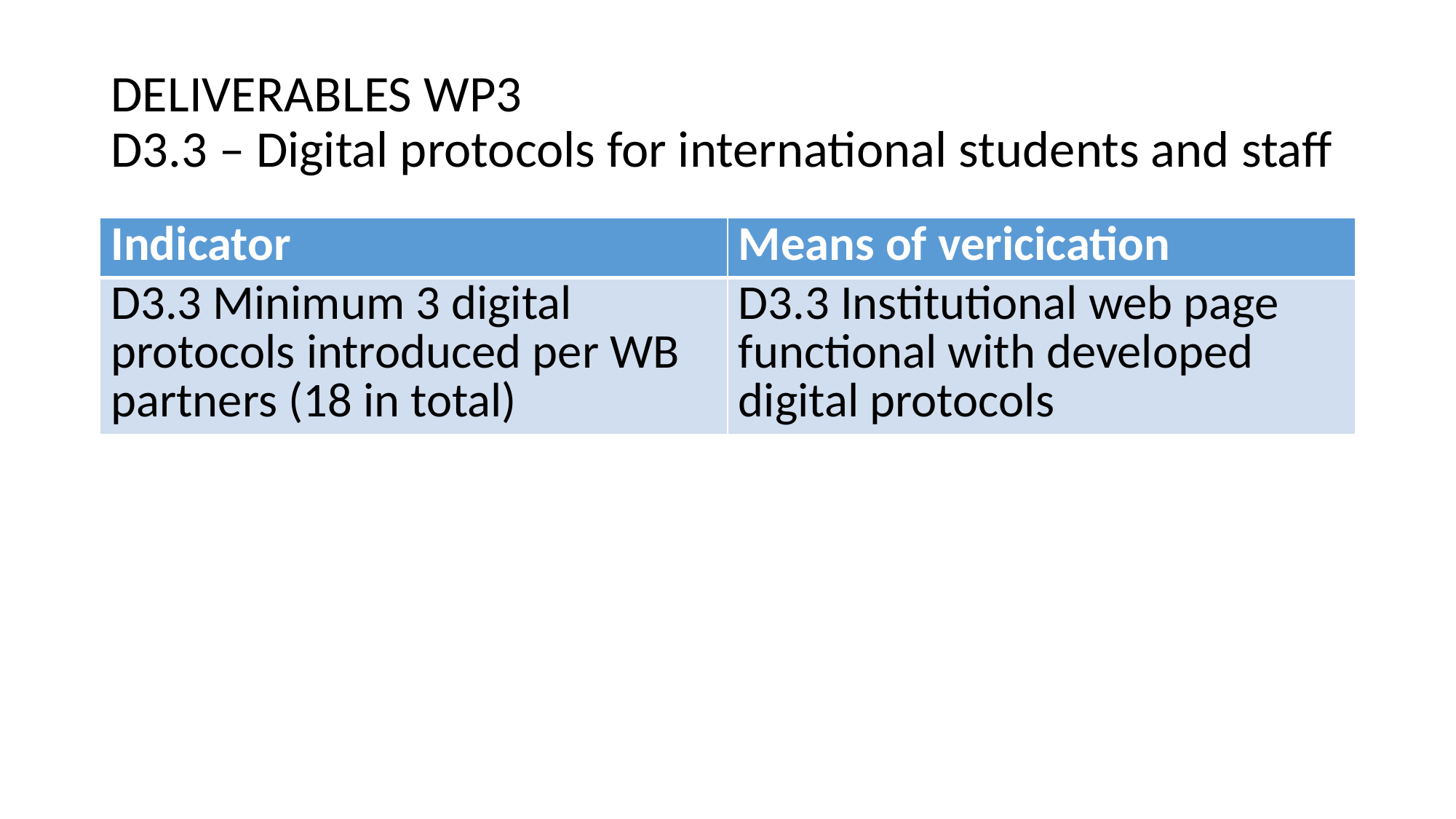

# DELIVERABLES WP3 D3.3 – Digital protocols for international students and staff
| Indicator | Means of vericication |
| --- | --- |
| D3.3 Minimum 3 digital protocols introduced per WB partners (18 in total) | D3.3 Institutional web page functional with developed digital protocols |